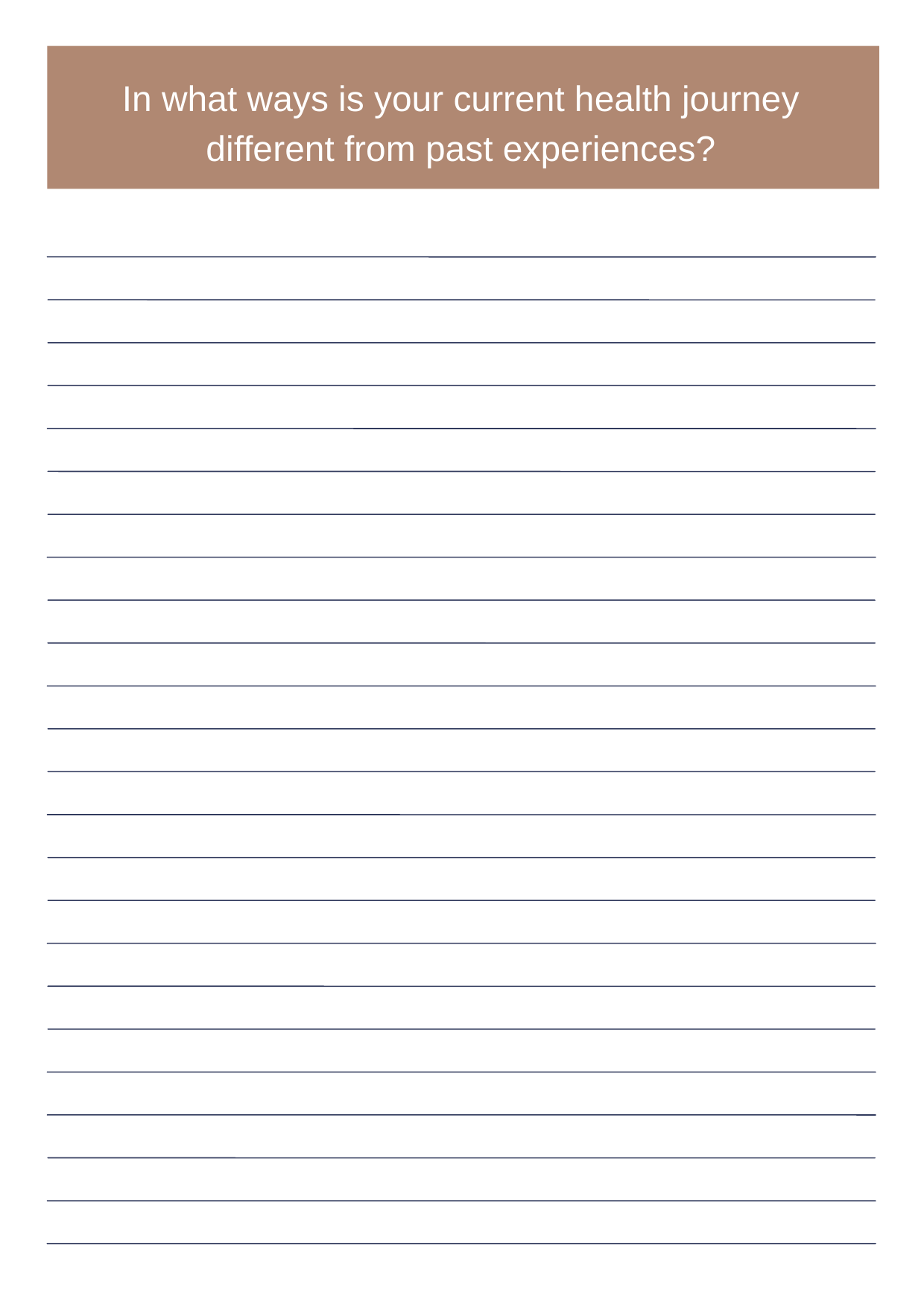

In what ways is your current health journey different from past experiences?